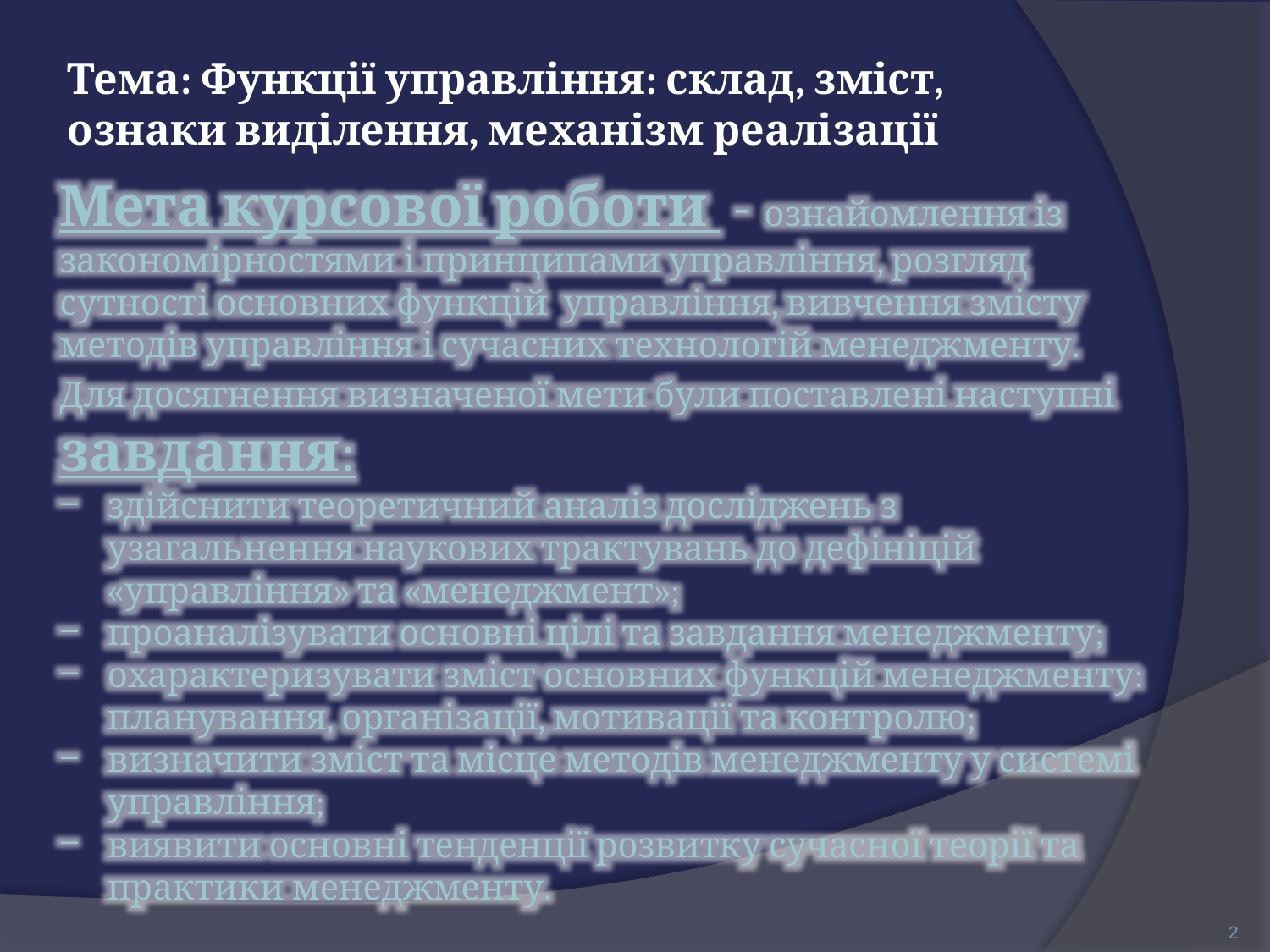

Тема: Функції управління: склад, зміст, ознаки виділення, механізм реалізації
Мета курсової роботи  - ознайомлення із  закономірностями і принципами управління, розгляд сутності основних функцій  управління, вивчення змісту методів управління і сучасних технологій менеджменту.
Для досягнення визначеної мети були поставлені наступні завдання:
здійснити теоретичний аналіз досліджень з узагальнення наукових трактувань до дефініцій «управління» та «менеджмент»;
проаналізувати основні цілі та завдання менеджменту;
охарактеризувати зміст основних функцій менеджменту: планування, організації, мотивації та контролю;
визначити зміст та місце методів менеджменту у системі управління;
виявити основні тенденції розвитку сучасної теорії та практики менеджменту.

2